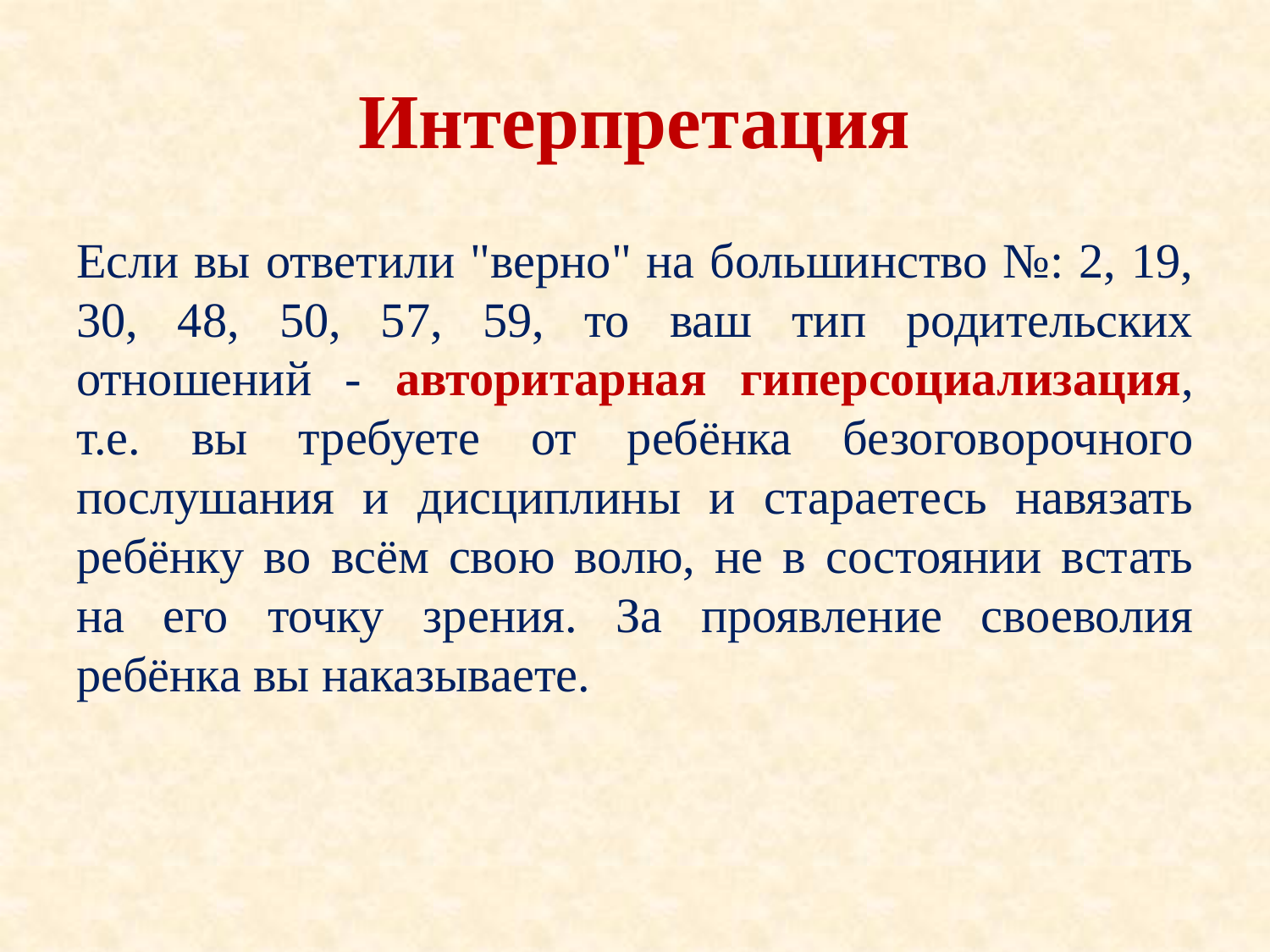

# Интерпретация
Если вы ответили "верно" на большинство №: 2, 19, 30, 48, 50, 57, 59, то ваш тип родительских отношений - авторитарная гиперсоциализация, т.е. вы требуете от ребёнка безоговорочного послушания и дисциплины и стараетесь навязать ребёнку во всём свою волю, не в состоянии встать на его точку зрения. За проявление своеволия ребёнка вы наказываете.